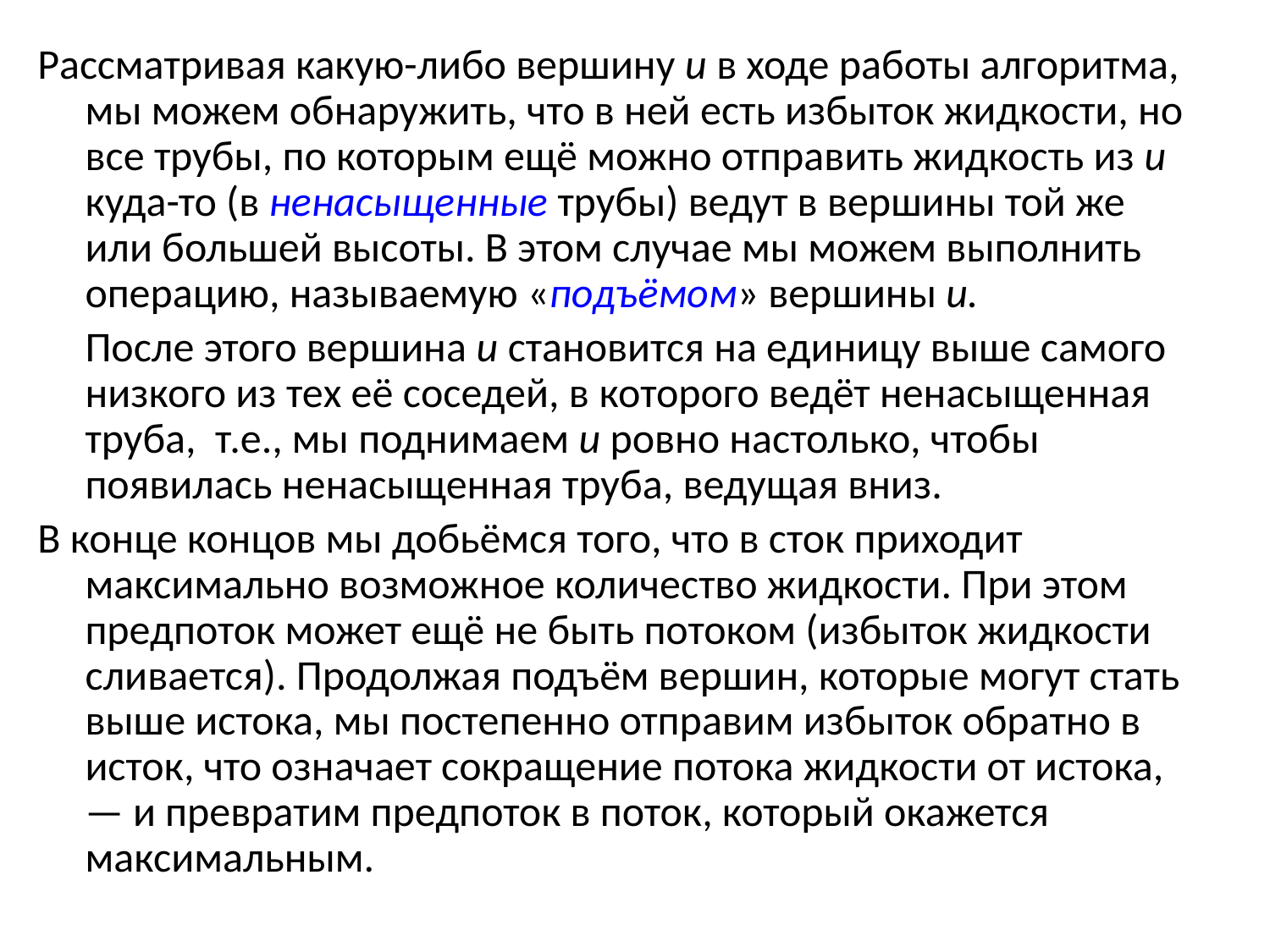

Рассматривая какую-либо вершину и в ходе работы алгоритма, мы можем обнаружить, что в ней есть избыток жидкости, но все трубы, по которым ещё можно отправить жидкость из и куда-то (в ненасыщенные трубы) ведут в вершины той же или большей высоты. В этом случае мы можем выполнить операцию, называемую «подъёмом» вершины и.
	После этого вершина и становится на единицу выше самого низкого из тех её соседей, в которого ведёт ненасыщенная труба,  т.е., мы поднимаем и ровно настолько, чтобы появилась ненасыщенная труба, ведущая вниз.
В конце концов мы добьёмся того, что в сток приходит максимально возможное количество жидкости. При этом предпоток может ещё не быть потоком (избыток жидкости сливается). Продолжая подъём вершин, которые могут стать выше истока, мы постепенно отправим избыток обратно в исток, что означает сокращение потока жидкости от истока, — и превратим предпоток в поток, который окажется максимальным.